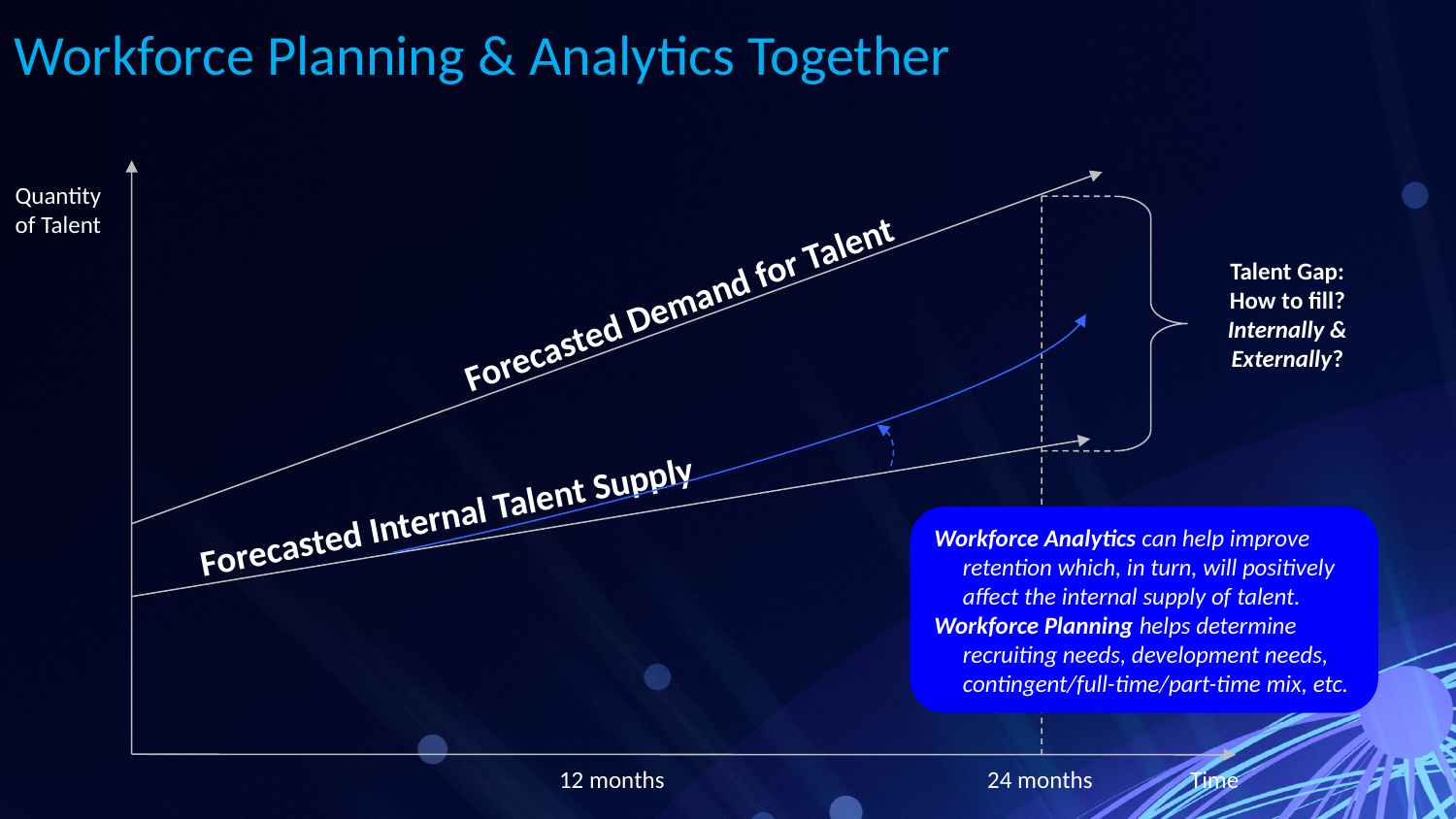

Workforce Planning & Analytics Together

Forecasted Demand for Talent
Quantity
of Talent

Talent Gap:
How to fill? Internally & Externally?

Forecasted Internal Talent Supply
Workforce Analytics can help improve retention which, in turn, will positively affect the internal supply of talent.
Workforce Planning helps determine recruiting needs, development needs, contingent/full-time/part-time mix, etc.

Time
12 months
24 months
© 2015 Talent Strategy Institute